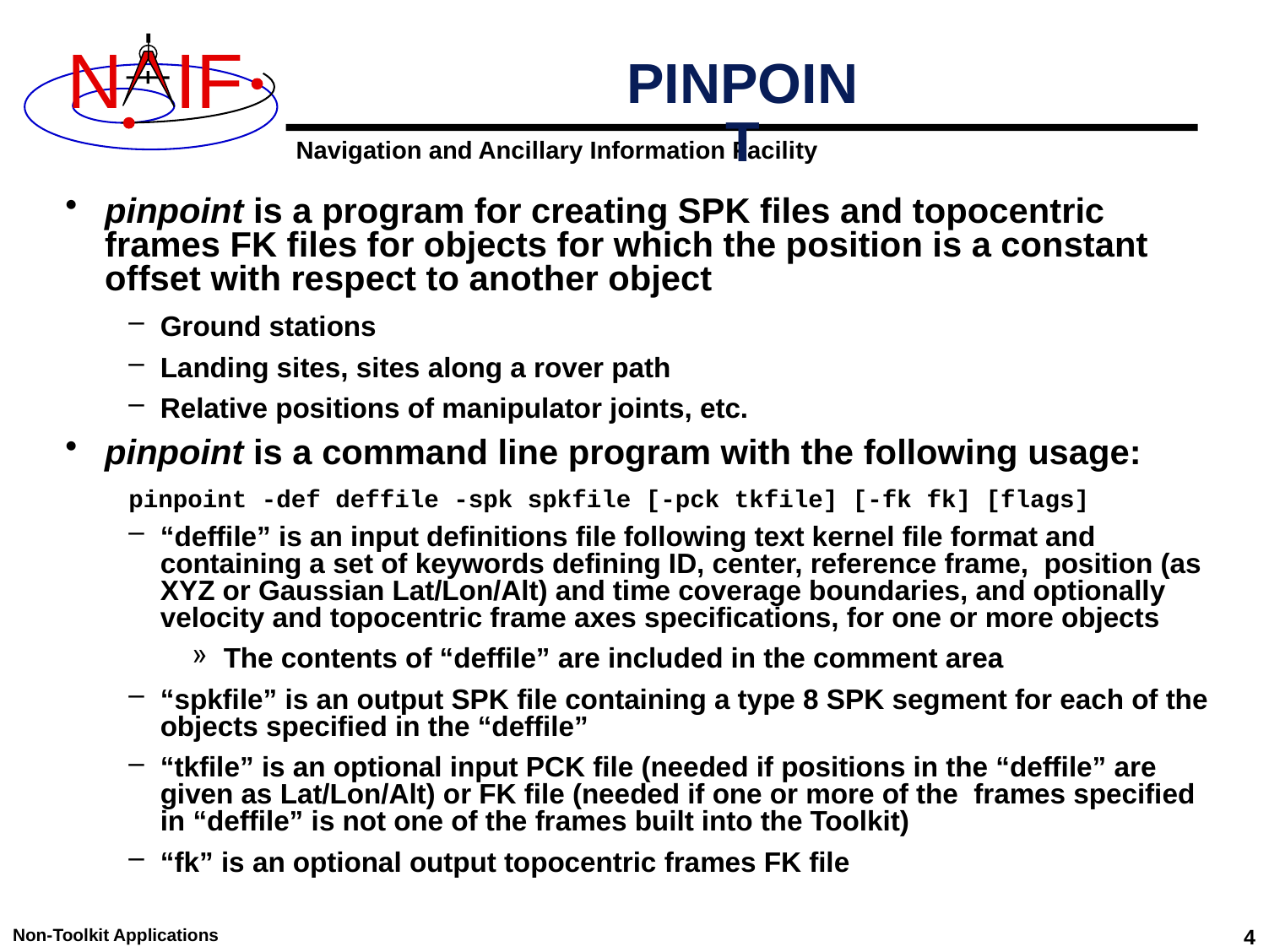

# PINPOINT
pinpoint is a program for creating SPK files and topocentric frames FK files for objects for which the position is a constant offset with respect to another object
Ground stations
Landing sites, sites along a rover path
Relative positions of manipulator joints, etc.
pinpoint is a command line program with the following usage:
pinpoint -def deffile -spk spkfile [-pck tkfile] [-fk fk] [flags]
“deffile” is an input definitions file following text kernel file format and containing a set of keywords defining ID, center, reference frame,  position (as XYZ or Gaussian Lat/Lon/Alt) and time coverage boundaries, and optionally velocity and topocentric frame axes specifications, for one or more objects
The contents of “deffile” are included in the comment area
“spkfile” is an output SPK file containing a type 8 SPK segment for each of the objects specified in the “deffile”
“tkfile” is an optional input PCK file (needed if positions in the “deffile” are given as Lat/Lon/Alt) or FK file (needed if one or more of the  frames specified in “deffile” is not one of the frames built into the Toolkit)
“fk” is an optional output topocentric frames FK file
Non-Toolkit Applications
4